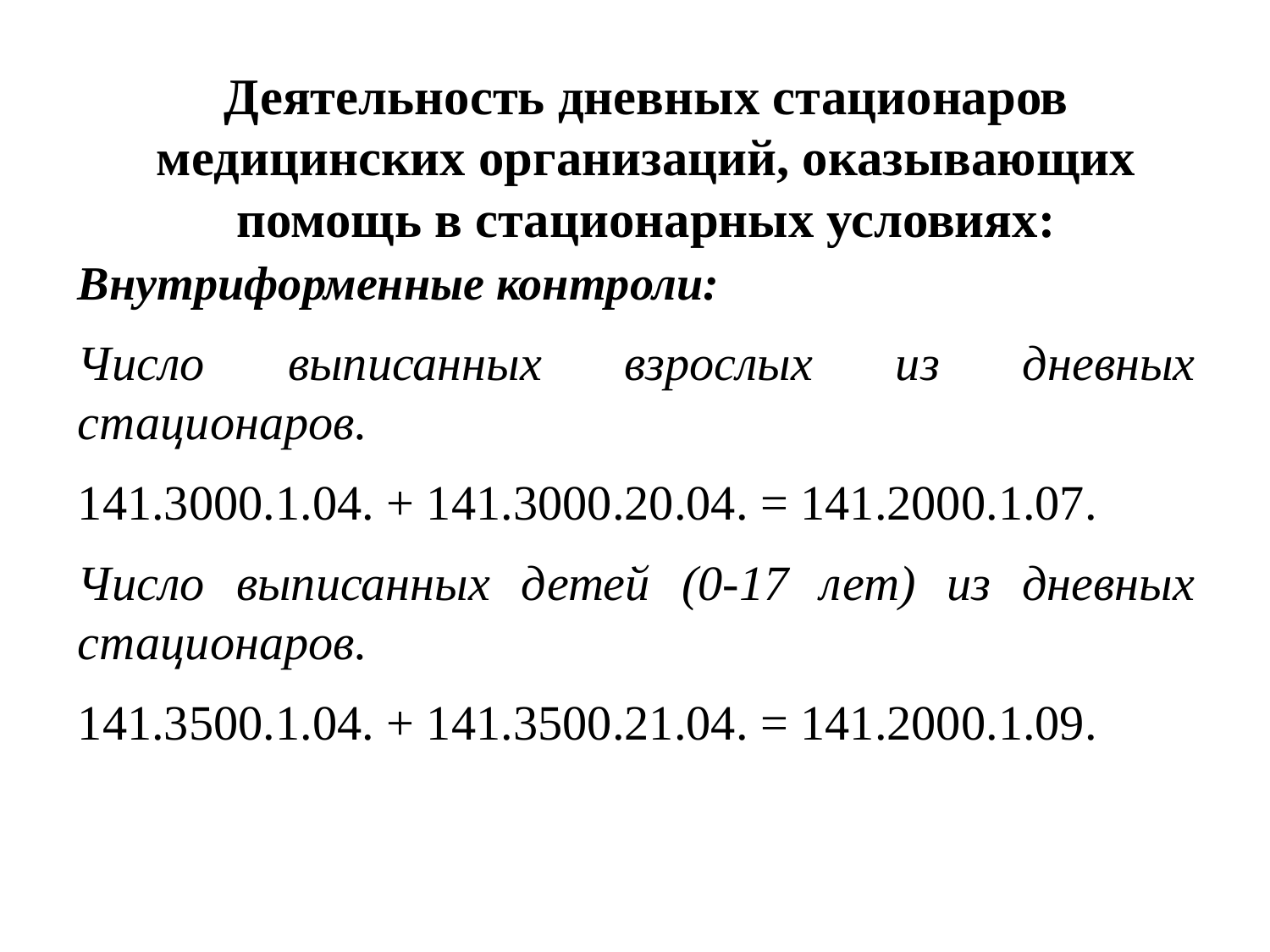

# Деятельность дневных стационаров медицинских организаций, оказывающих помощь в стационарных условиях:
Внутриформенные контроли:
Число выписанных взрослых из дневных стационаров.
141.3000.1.04. + 141.3000.20.04. = 141.2000.1.07.
Число выписанных детей (0-17 лет) из дневных стационаров.
141.3500.1.04. + 141.3500.21.04. = 141.2000.1.09.